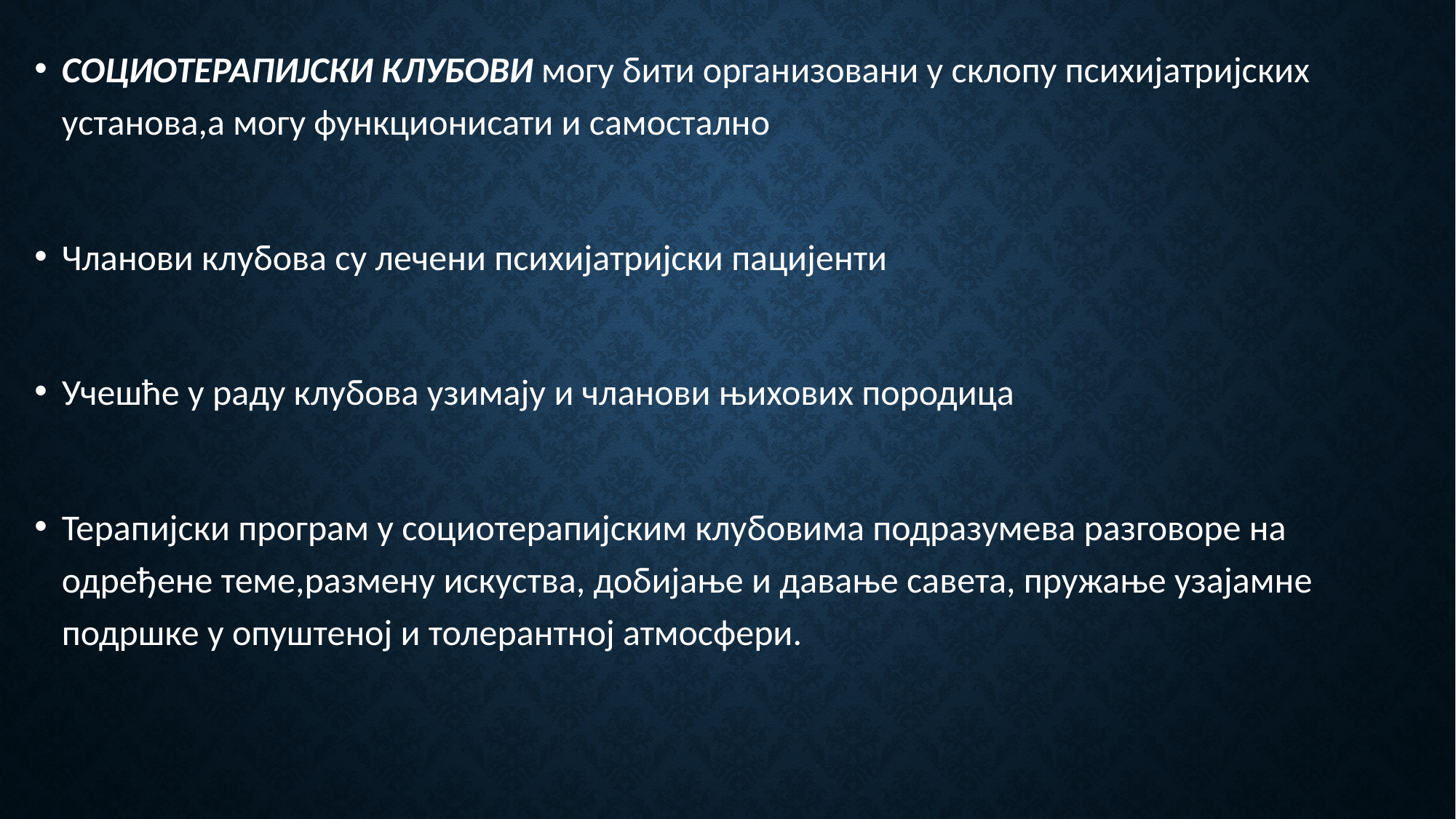

СОЦИОТЕРАПИЈСКИ КЛУБОВИ могу бити организовани у склопу психијатријских установа,а могу функционисати и самостално

Чланови клубова су лечени психијатријски пацијенти

Учешће у раду клубова узимају и чланови њихових породица

Терапијски програм у социотерапијским клубовима подразумева разговоре на одређене теме,размену искуства, добијање и давање савета, пружање узајамне подршке у опуштеној и толерантној атмосфери.